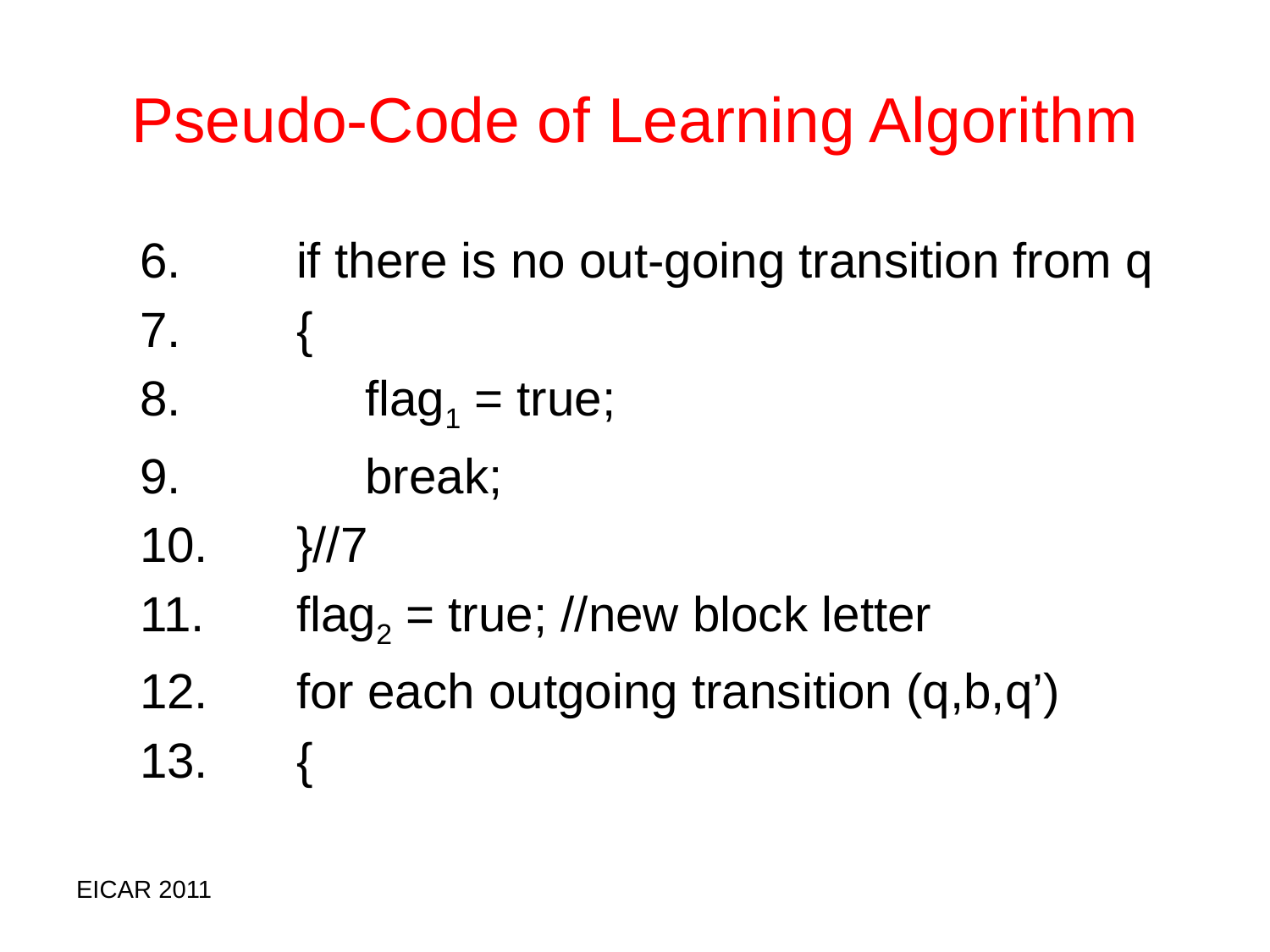

# Pseudo-Code of Learning Algorithm
      if there is no out-going transition from q
      {
           flag1 = true;
           break;
      }//7
      flag2 = true; //new block letter
      for each outgoing transition (q,b,q’)
      {
EICAR 2011